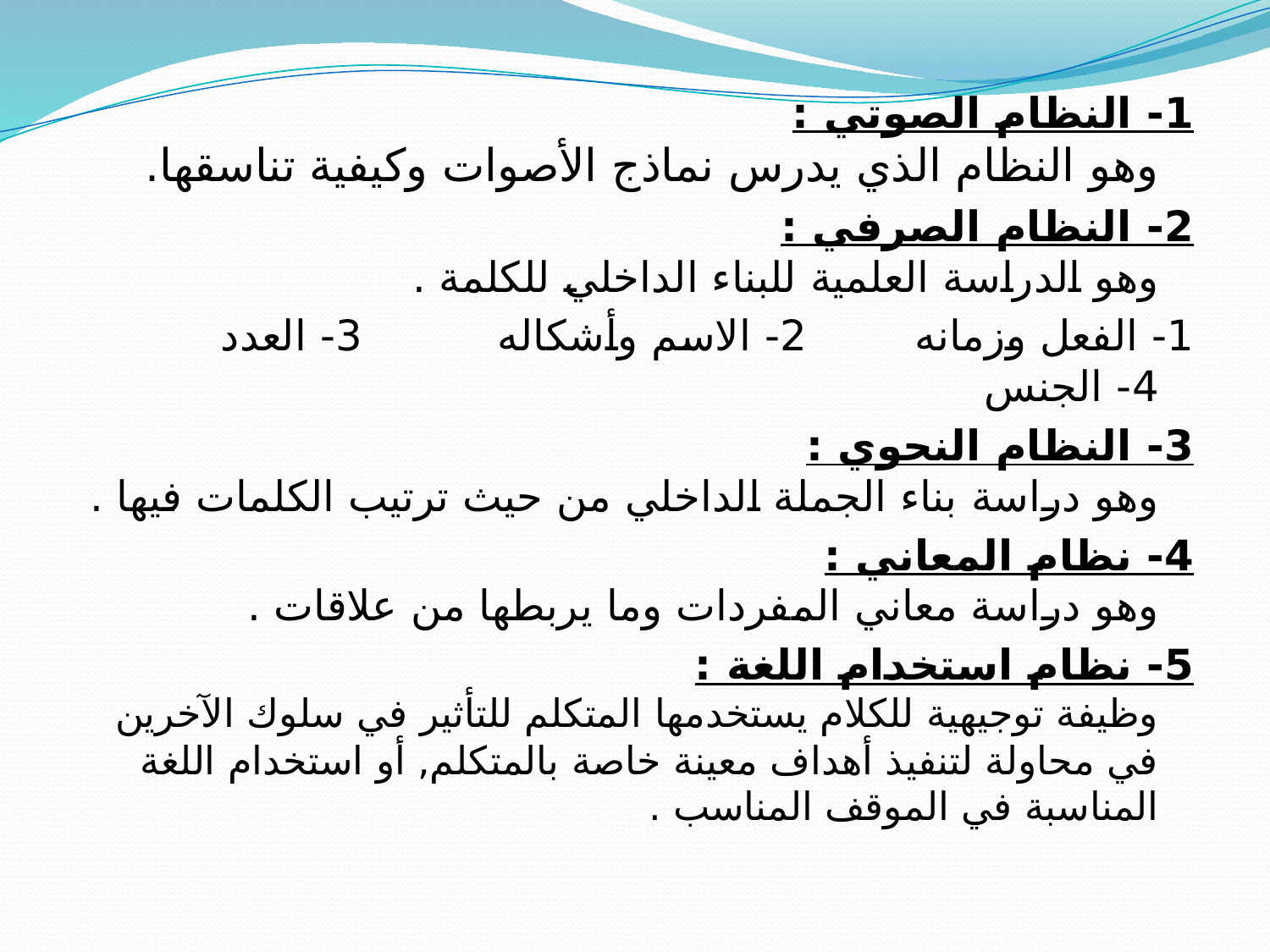

1- النظام الصوتي :
وهو النظام الذي يدرس نماذج الأصوات وكيفية تناسقها.
2- النظام الصرفي :
وهو الدراسة العلمية للبناء الداخلي للكلمة .
1- الفعل وزمانه        2- الاسم وأشكاله          3- العدد        4- الجنس
3- النظام النحوي :
وهو دراسة بناء الجملة الداخلي من حيث ترتيب الكلمات فيها .
4- نظام المعاني :
وهو دراسة معاني المفردات وما يربطها من علاقات .
5- نظام استخدام اللغة :
وظيفة توجيهية للكلام يستخدمها المتكلم للتأثير في سلوك الآخرين في محاولة لتنفيذ أهداف معينة خاصة بالمتكلم, أو استخدام اللغة المناسبة في الموقف المناسب .